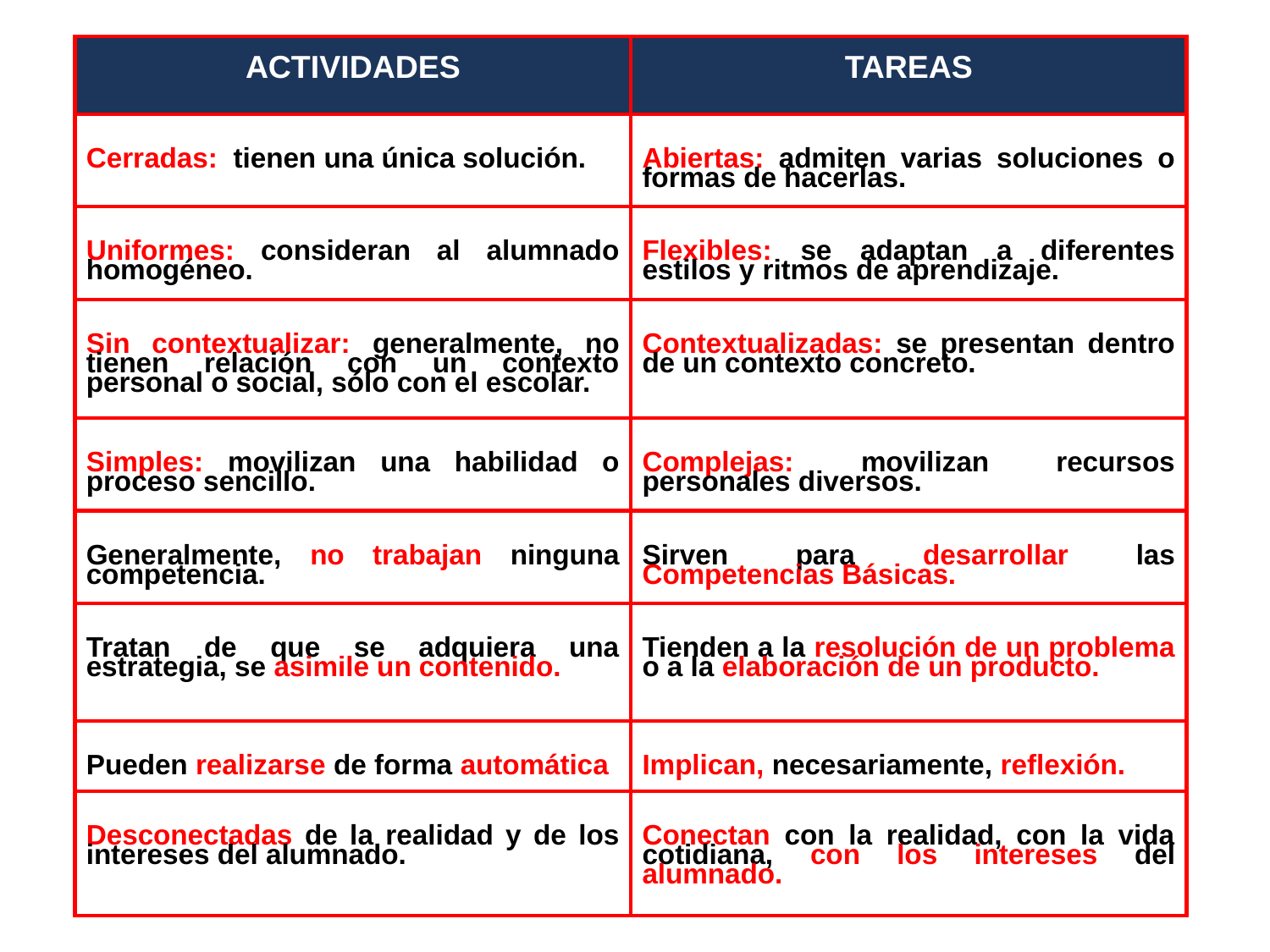

| ACTIVIDADES | TAREAS |
| --- | --- |
| Cerradas: tienen una única solución. | Abiertas: admiten varias soluciones o formas de hacerlas. |
| Uniformes: consideran al alumnado homogéneo. | Flexibles: se adaptan a diferentes estilos y ritmos de aprendizaje. |
| Sin contextualizar: generalmente, no tienen relación con un contexto personal o social, sólo con el escolar. | Contextualizadas: se presentan dentro de un contexto concreto. |
| Simples: movilizan una habilidad o proceso sencillo. | Complejas: movilizan recursos personales diversos. |
| Generalmente, no trabajan ninguna competencia. | Sirven para desarrollar las Competencias Básicas. |
| Tratan de que se adquiera una estrategia, se asimile un contenido. | Tienden a la resolución de un problema o a la elaboración de un producto. |
| Pueden realizarse de forma automática | Implican, necesariamente, reflexión. |
| Desconectadas de la realidad y de los intereses del alumnado. | Conectan con la realidad, con la vida cotidiana, con los intereses del alumnado. |